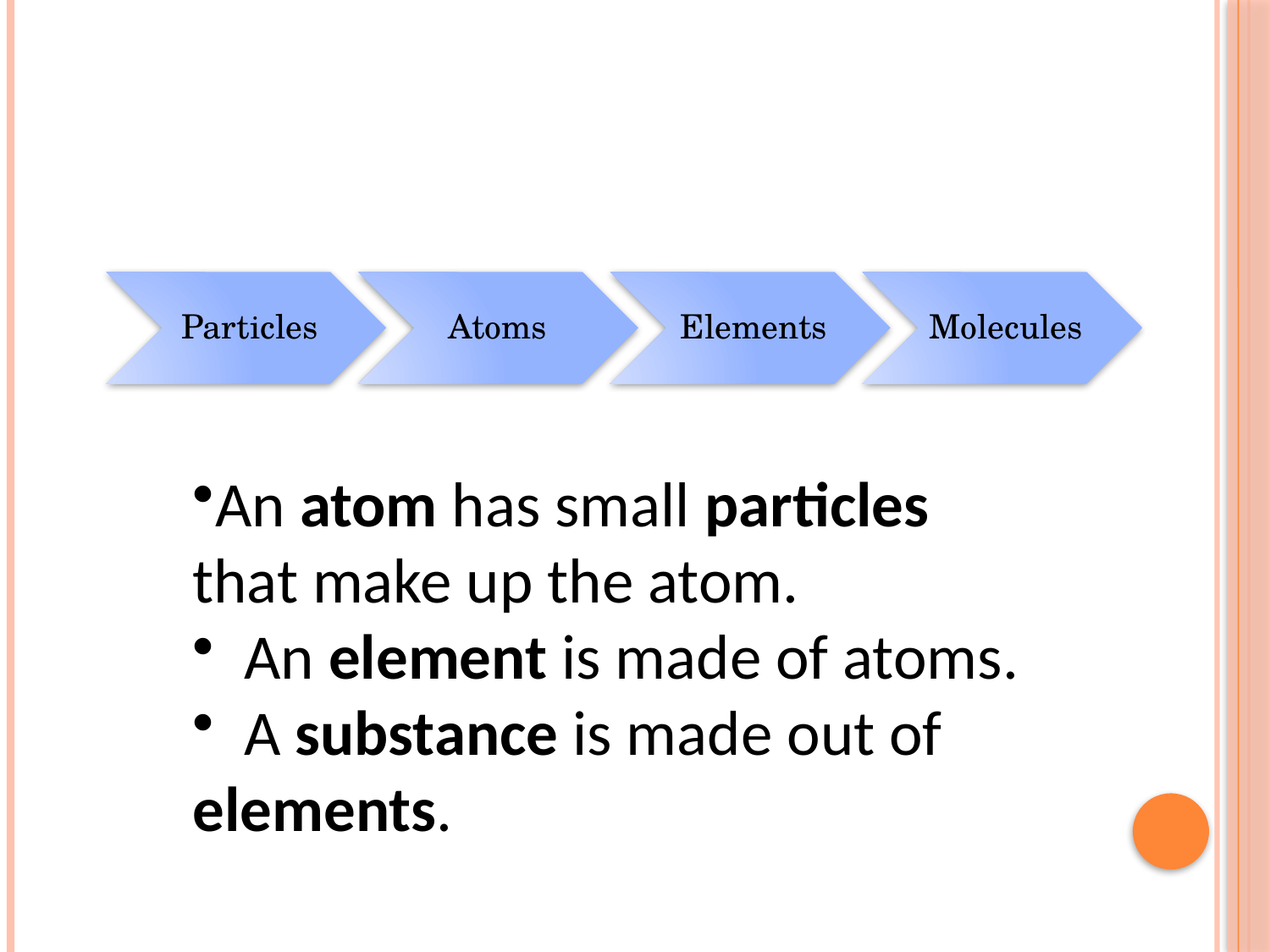

#
Particles
Atoms
Elements
Molecules
An atom has small particles that make up the atom.
  An element is made of atoms.
  A substance is made out of elements.